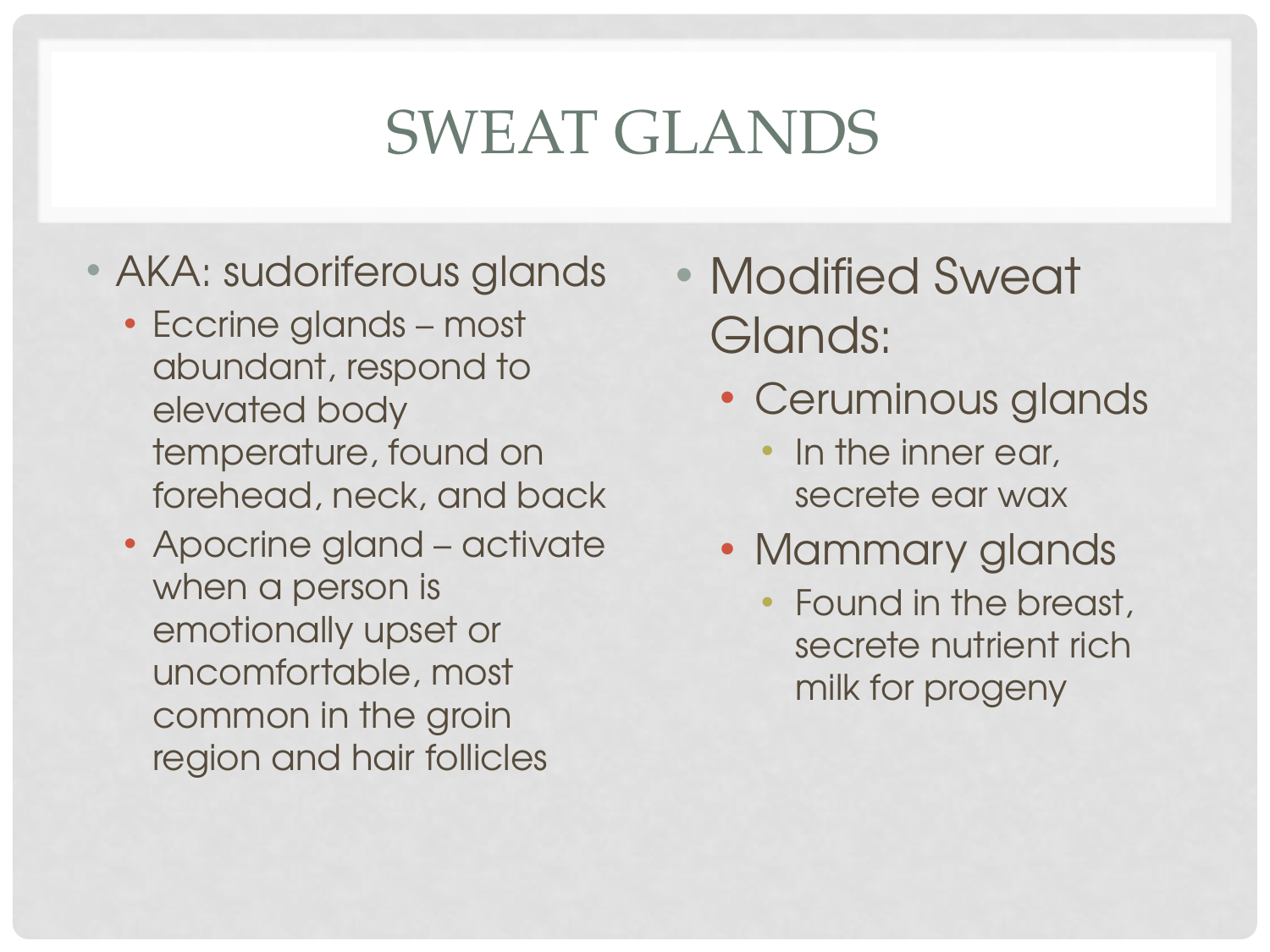

# Sweat glands
AKA: sudoriferous glands
Eccrine glands – most abundant, respond to elevated body temperature, found on forehead, neck, and back
Apocrine gland – activate when a person is emotionally upset or uncomfortable, most common in the groin region and hair follicles
Modified Sweat Glands:
Ceruminous glands
In the inner ear, secrete ear wax
Mammary glands
Found in the breast, secrete nutrient rich milk for progeny